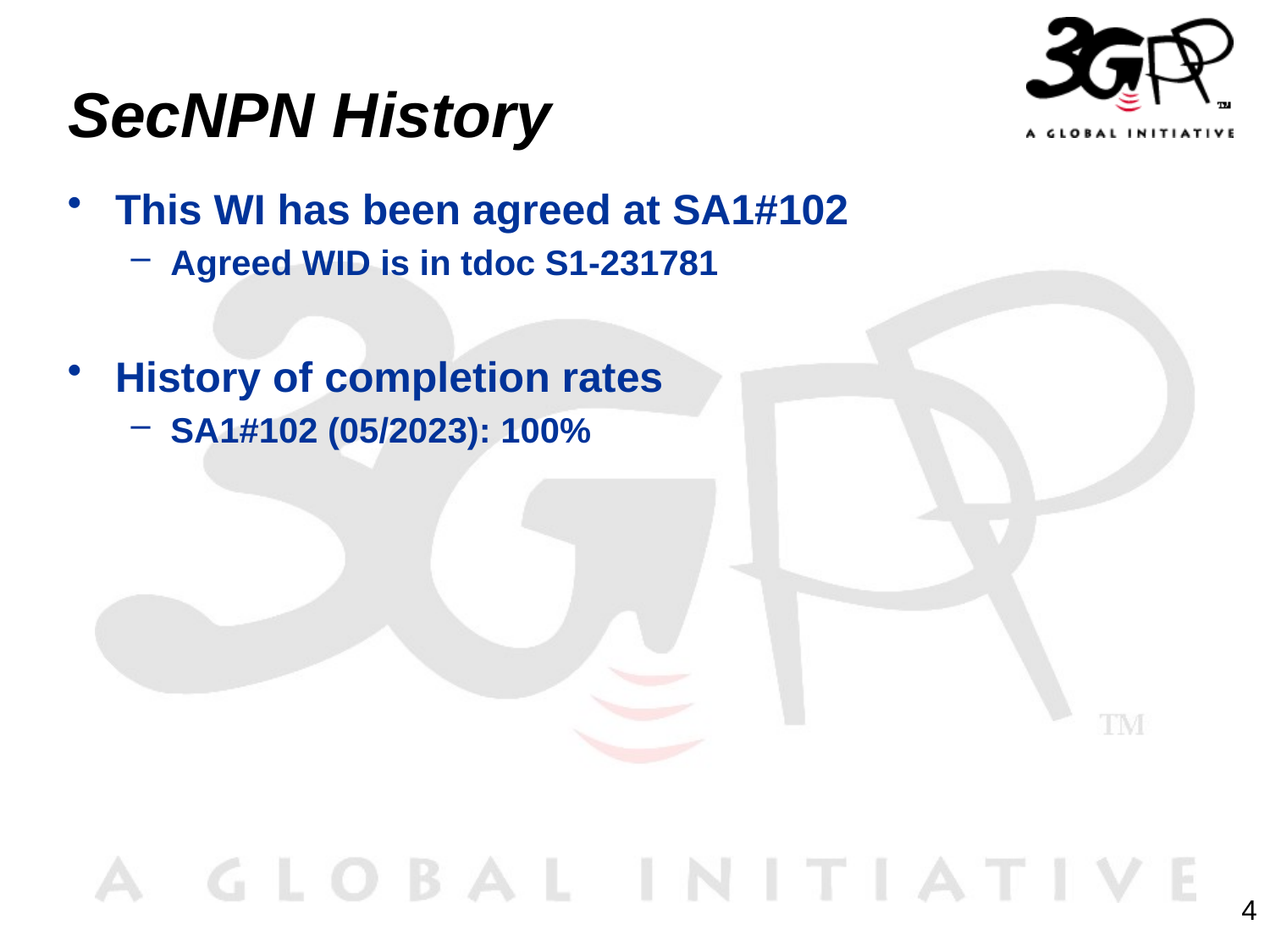

# SecNPN History
This WI has been agreed at SA1#102
Agreed WID is in tdoc S1-231781

History of completion rates
SA1#102 (05/2023): 100%
4